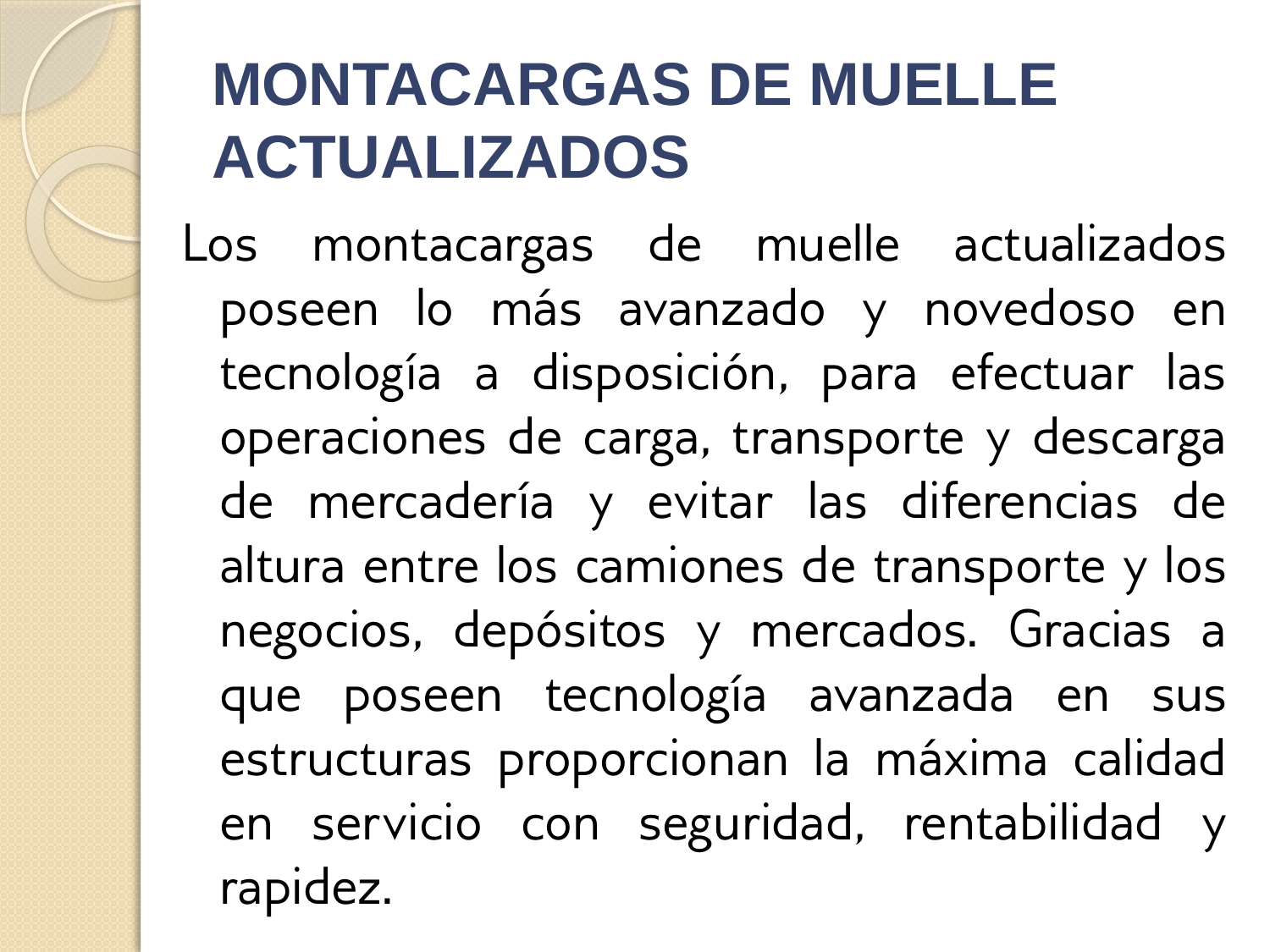

# MONTACARGAS DE MUELLE ACTUALIZADOS
Los montacargas de muelle actualizados poseen lo más avanzado y novedoso en tecnología a disposición, para efectuar las operaciones de carga, transporte y descarga de mercadería y evitar las diferencias de altura entre los camiones de transporte y los negocios, depósitos y mercados. Gracias a que poseen tecnología avanzada en sus estructuras proporcionan la máxima calidad en servicio con seguridad, rentabilidad y rapidez.